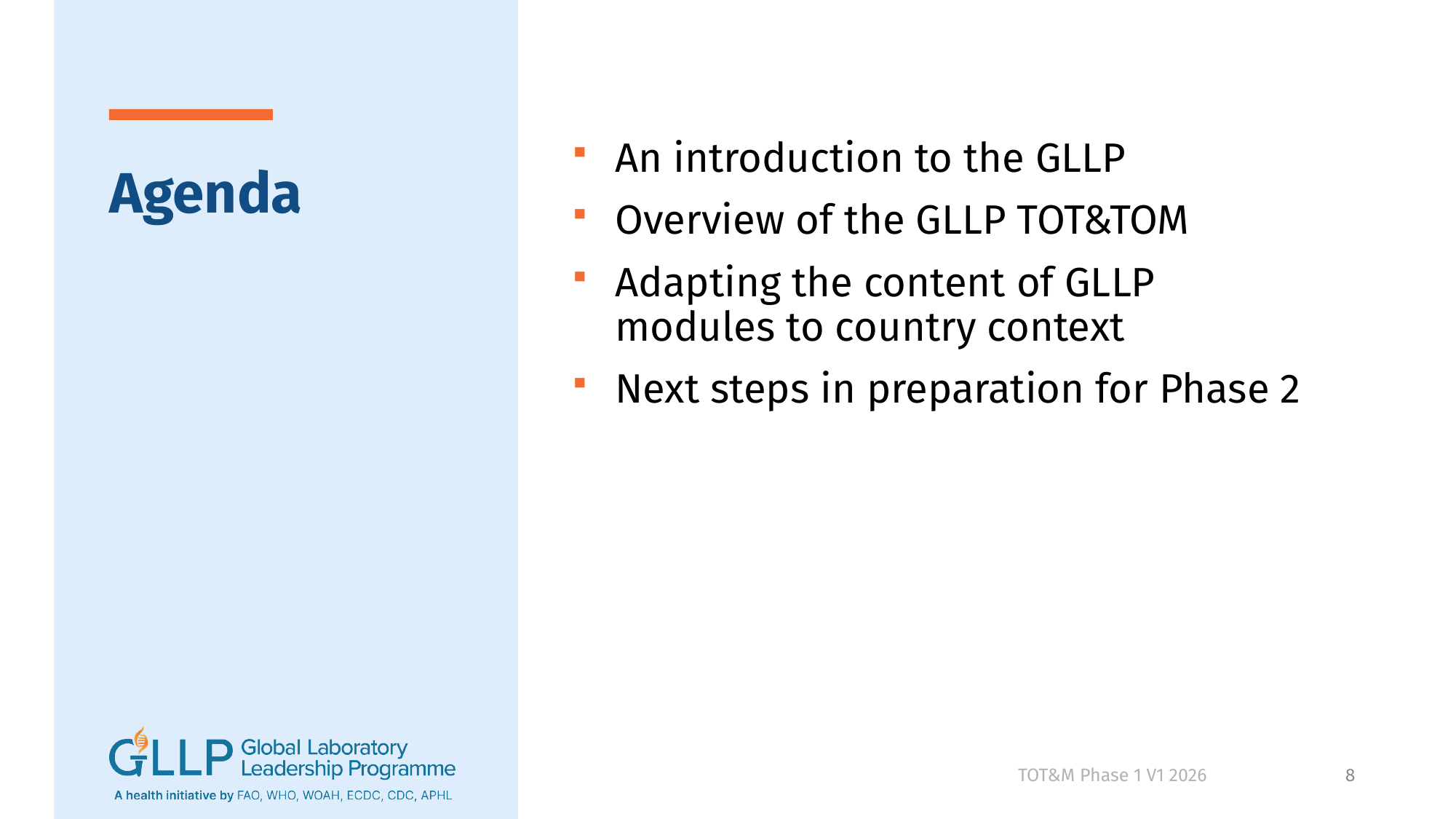

An introduction to the GLLP
Overview of the GLLP TOT&TOM
Adapting the content of GLLP modules to country context
Next steps in preparation for Phase 2
# Agenda
TOT&M Phase 1 V1 2026
8